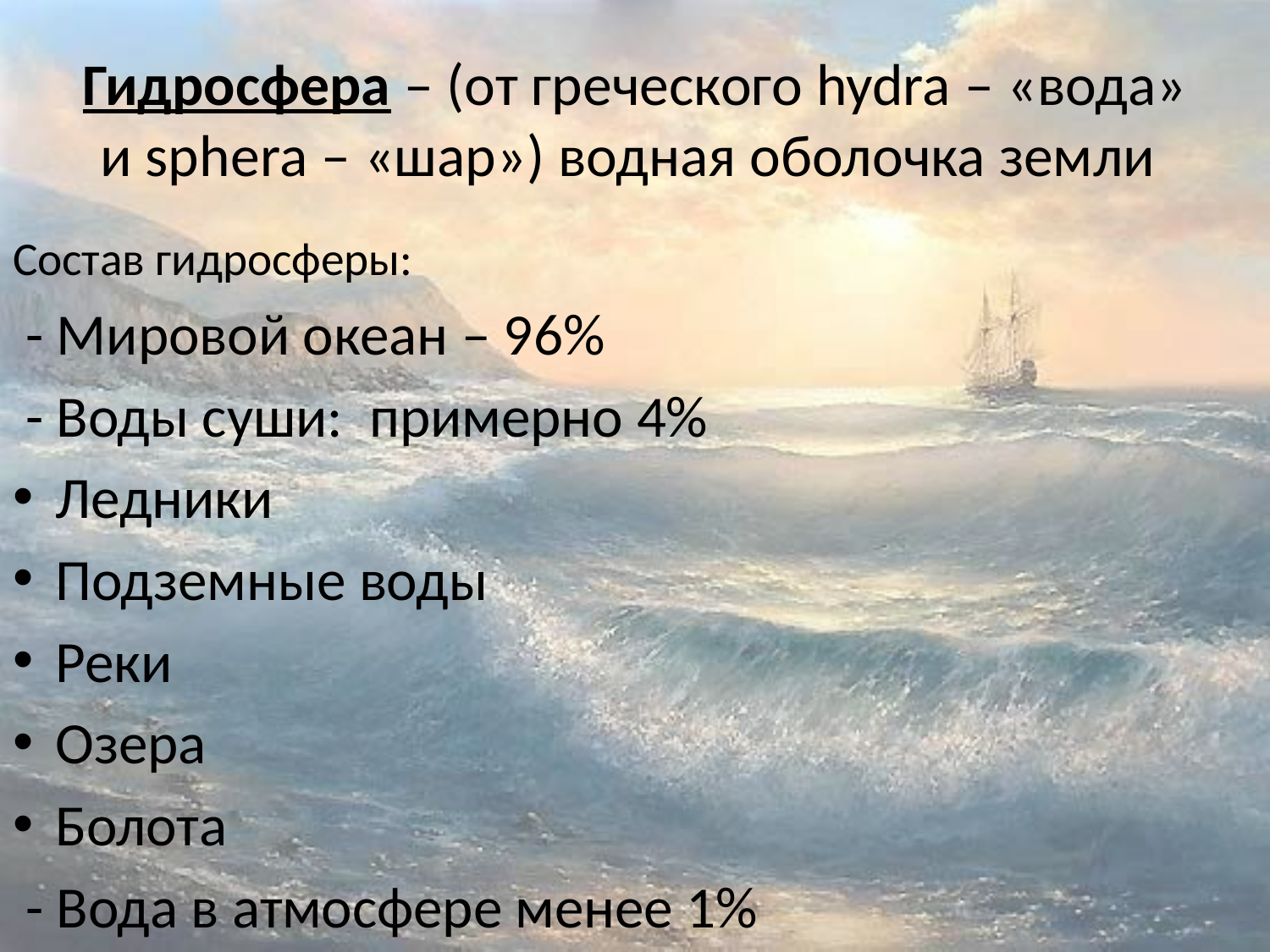

# Гидросфера – (от греческого hydra – «вода» и sphera – «шар») водная оболочка земли
Состав гидросферы:
 - Мировой океан – 96%
 - Воды суши:  примерно 4%
Ледники
Подземные воды
Реки
Озера
Болота
 - Вода в атмосфере менее 1%